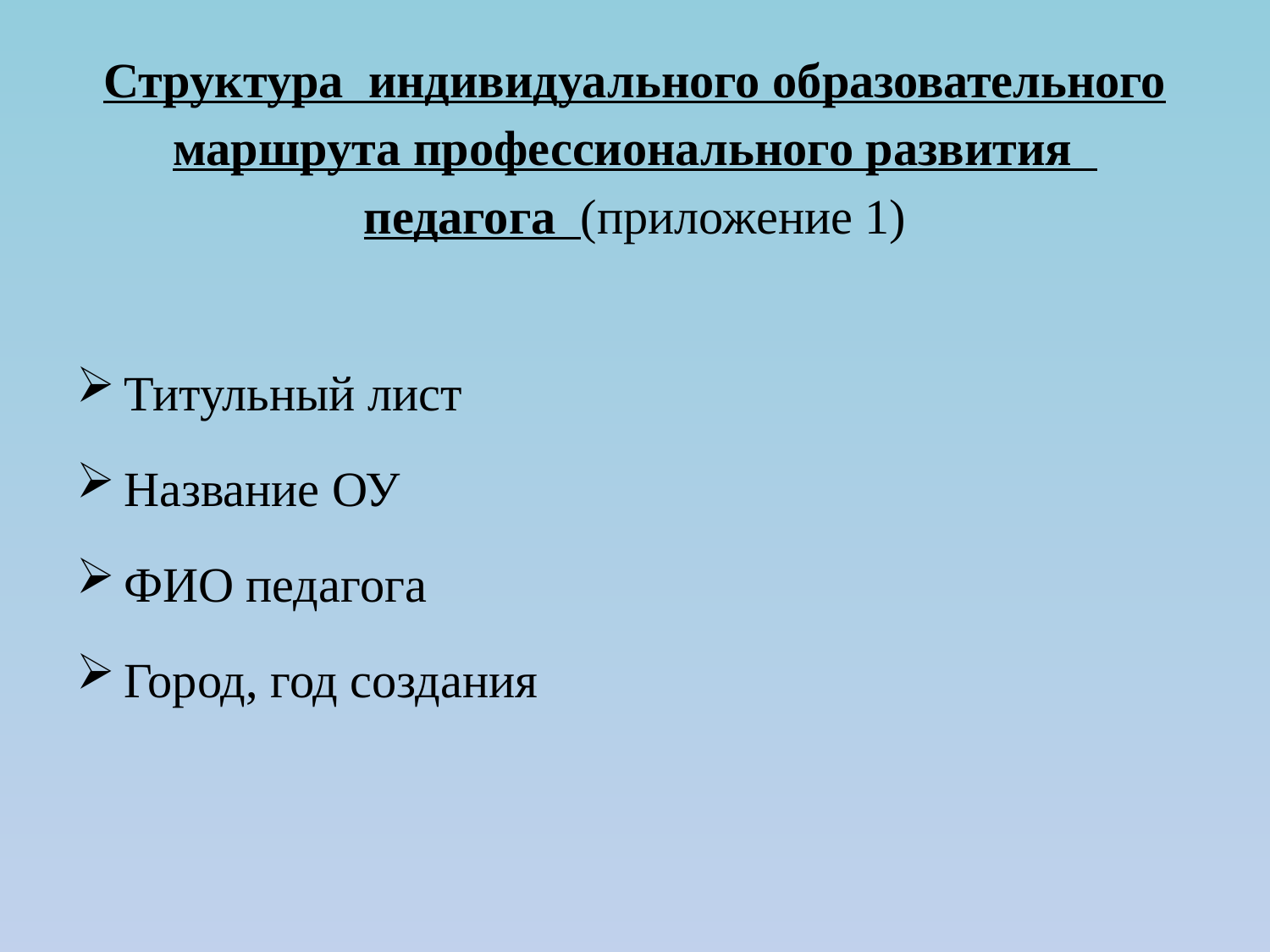

# Структура  индивидуального образовательного маршрута профессионального развития   педагога  (приложение 1)
Титульный лист
Название ОУ
ФИО педагога
Город, год создания